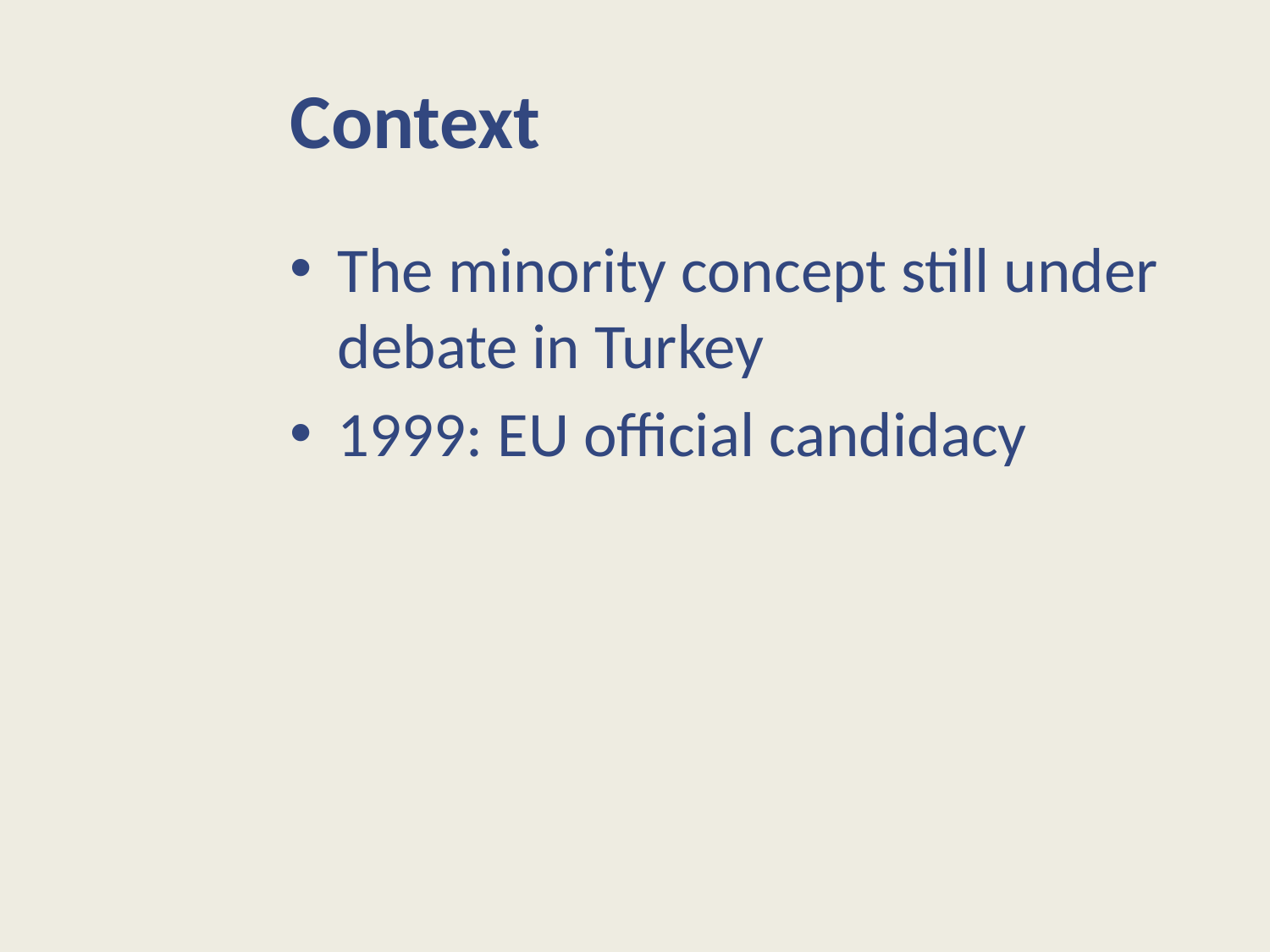

# Context
The minority concept still under debate in Turkey
1999: EU official candidacy